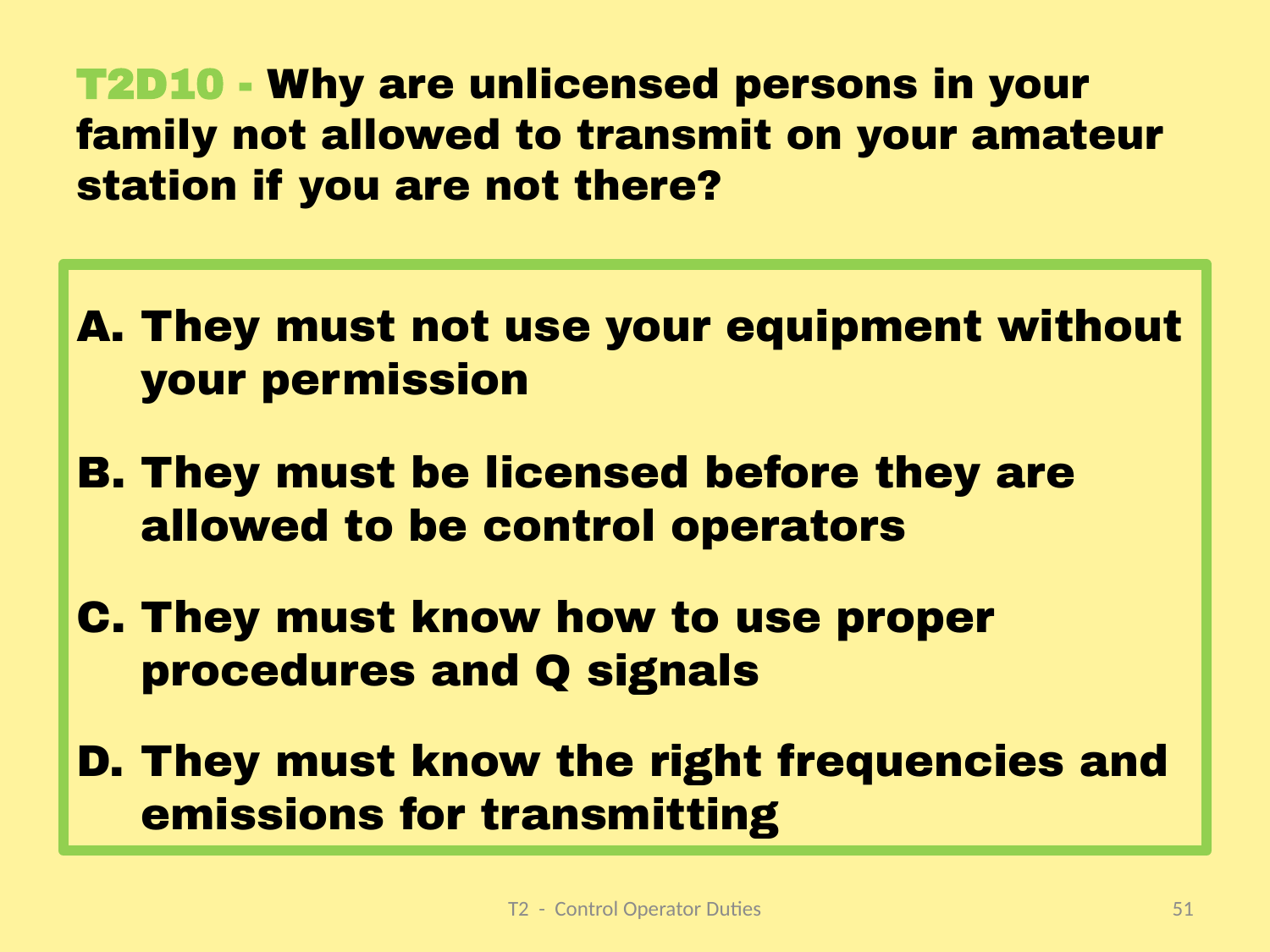

# T2D10 - Why are unlicensed persons in your family not allowed to transmit on your amateur station if you are not there?

They must not use your equipment without your permission

They must be licensed before they are allowed to be control operators

They must know how to use proper procedures and Q signals

They must know the right frequencies and emissions for transmitting

T2  -  Control Operator Duties
51